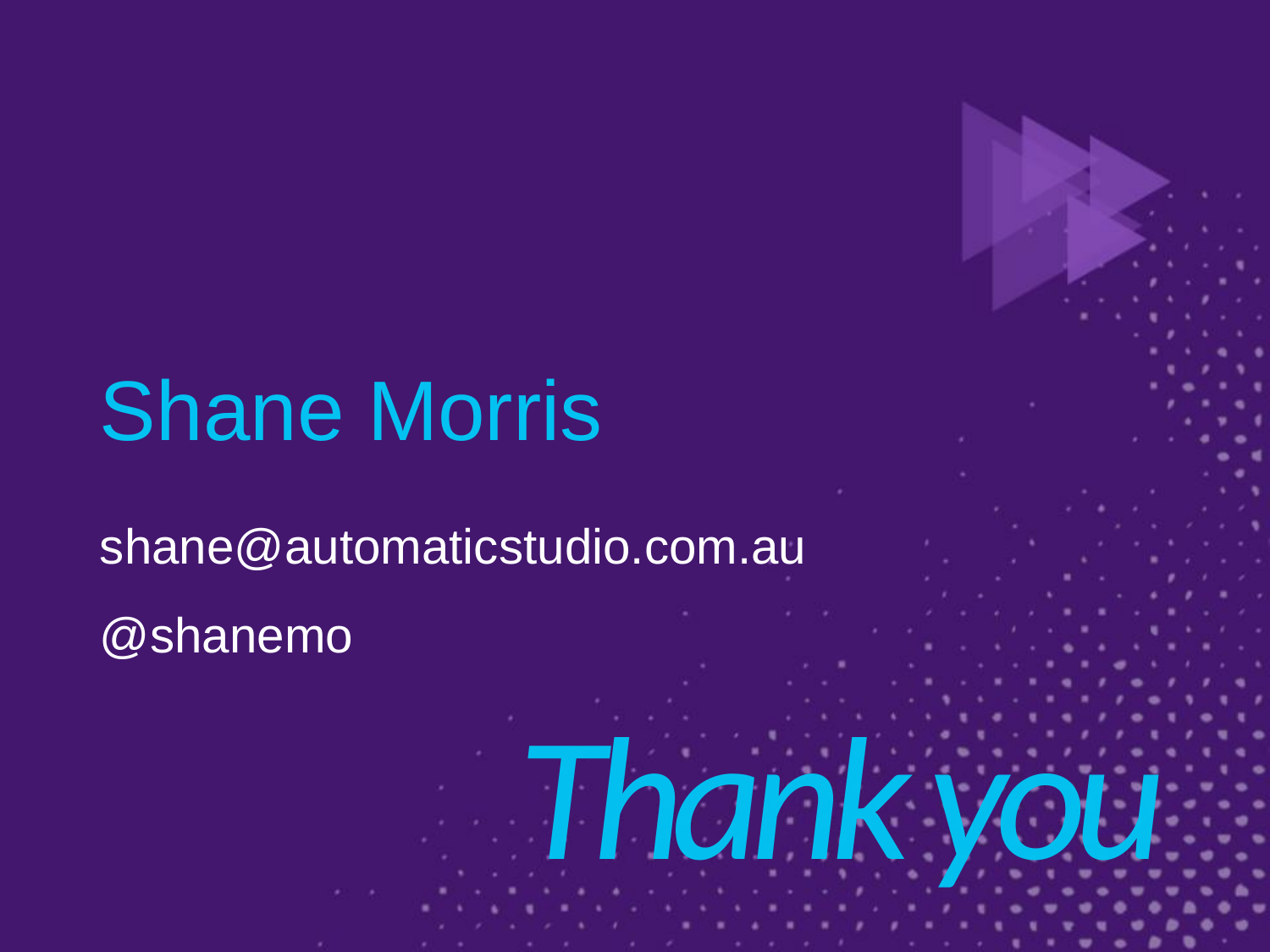

# Shane Morris
shane@automaticstudio.com.au
@shanemo
Thank you